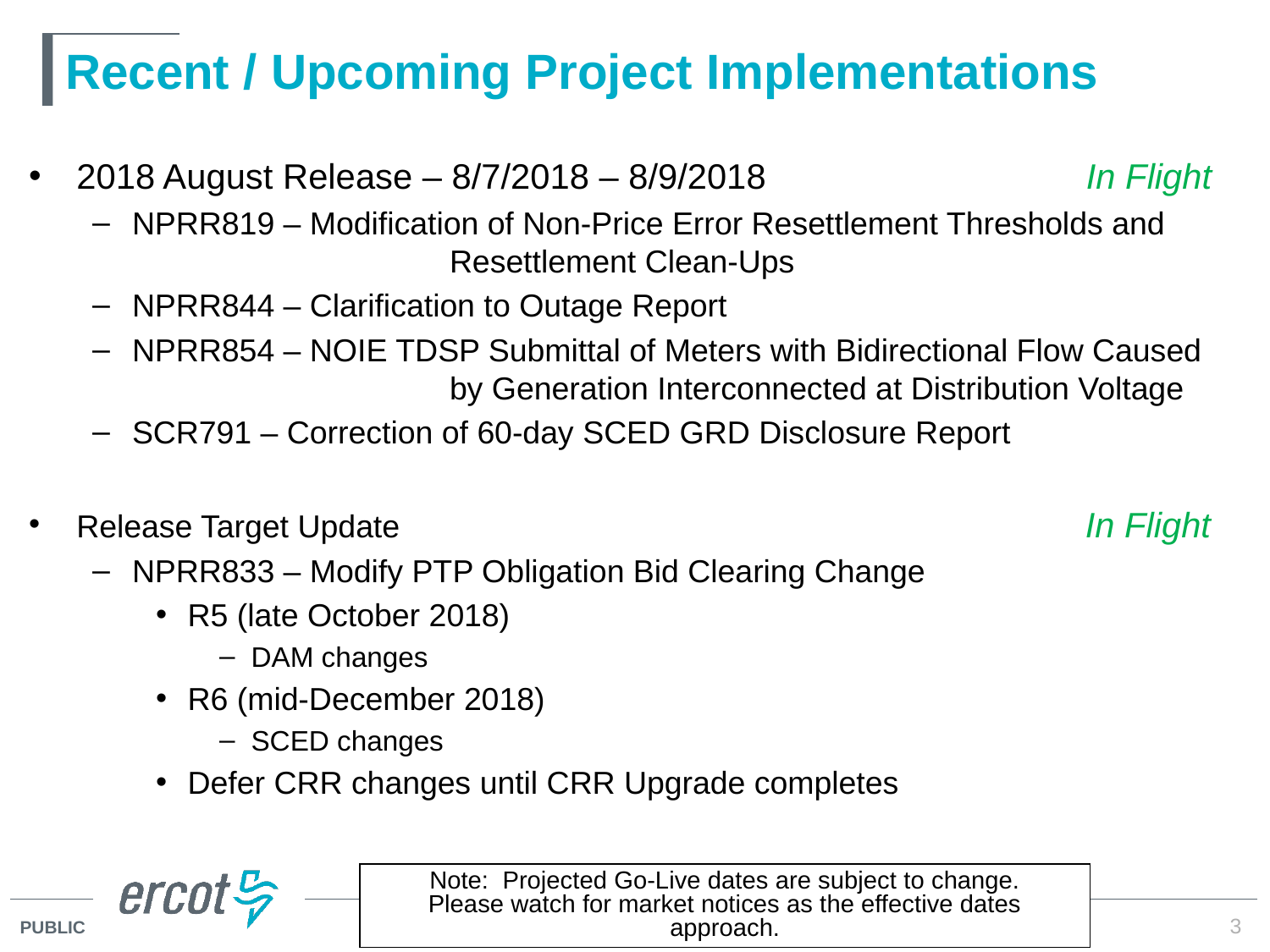

# Recent / Upcoming Project Implementations
2018 August Release – 8/7/2018 – 8/9/2018 	 In Flight
NPRR819 – Modification of Non-Price Error Resettlement Thresholds and 	Resettlement Clean-Ups
NPRR844 – Clarification to Outage Report
NPRR854 – NOIE TDSP Submittal of Meters with Bidirectional Flow Caused 	by Generation Interconnected at Distribution Voltage
SCR791 – Correction of 60-day SCED GRD Disclosure Report

Release Target Update	 In Flight
NPRR833 – Modify PTP Obligation Bid Clearing Change
R5 (late October 2018)
DAM changes
R6 (mid-December 2018)
SCED changes
Defer CRR changes until CRR Upgrade completes
Note:  Projected Go-Live dates are subject to change.
Please watch for market notices as the effective dates approach.
3